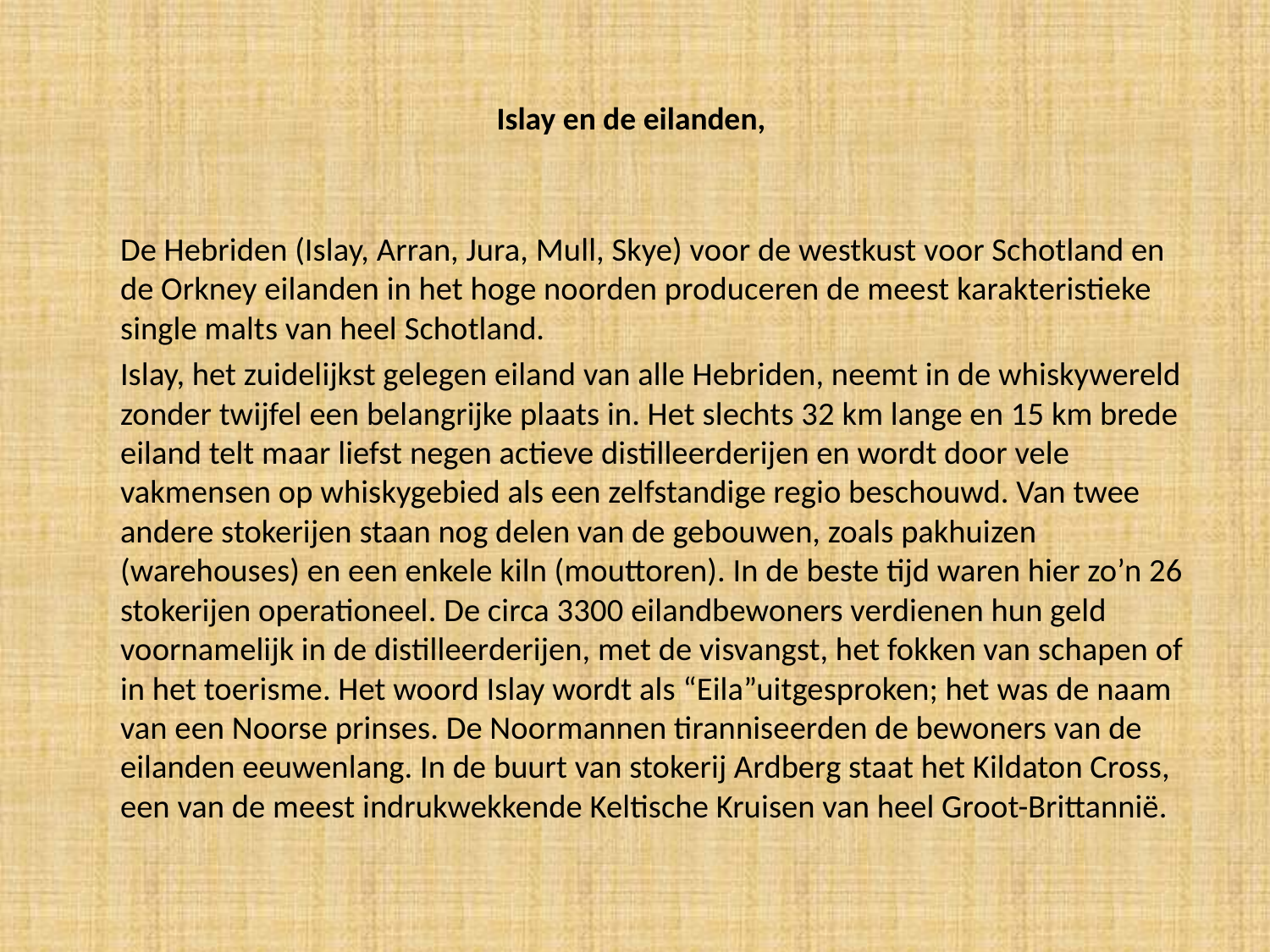

# Islay en de eilanden,
	De Hebriden (Islay, Arran, Jura, Mull, Skye) voor de westkust voor Schotland en de Orkney eilanden in het hoge noorden produceren de meest karakteristieke single malts van heel Schotland.
	Islay, het zuidelijkst gelegen eiland van alle Hebriden, neemt in de whiskywereld zonder twijfel een belangrijke plaats in. Het slechts 32 km lange en 15 km brede eiland telt maar liefst negen actieve distilleerderijen en wordt door vele vakmensen op whiskygebied als een zelfstandige regio beschouwd. Van twee andere stokerijen staan nog delen van de gebouwen, zoals pakhuizen  (warehouses) en een enkele kiln (mouttoren). In de beste tijd waren hier zo’n 26 stokerijen operationeel. De circa 3300 eilandbewoners verdienen hun geld voornamelijk in de distilleerderijen, met de visvangst, het fokken van schapen of in het toerisme. Het woord Islay wordt als “Eila”uitgesproken; het was de naam van een Noorse prinses. De Noormannen tiranniseerden de bewoners van de eilanden eeuwenlang. In de buurt van stokerij Ardberg staat het Kildaton Cross, een van de meest indrukwekkende Keltische Kruisen van heel Groot-Brittannië.